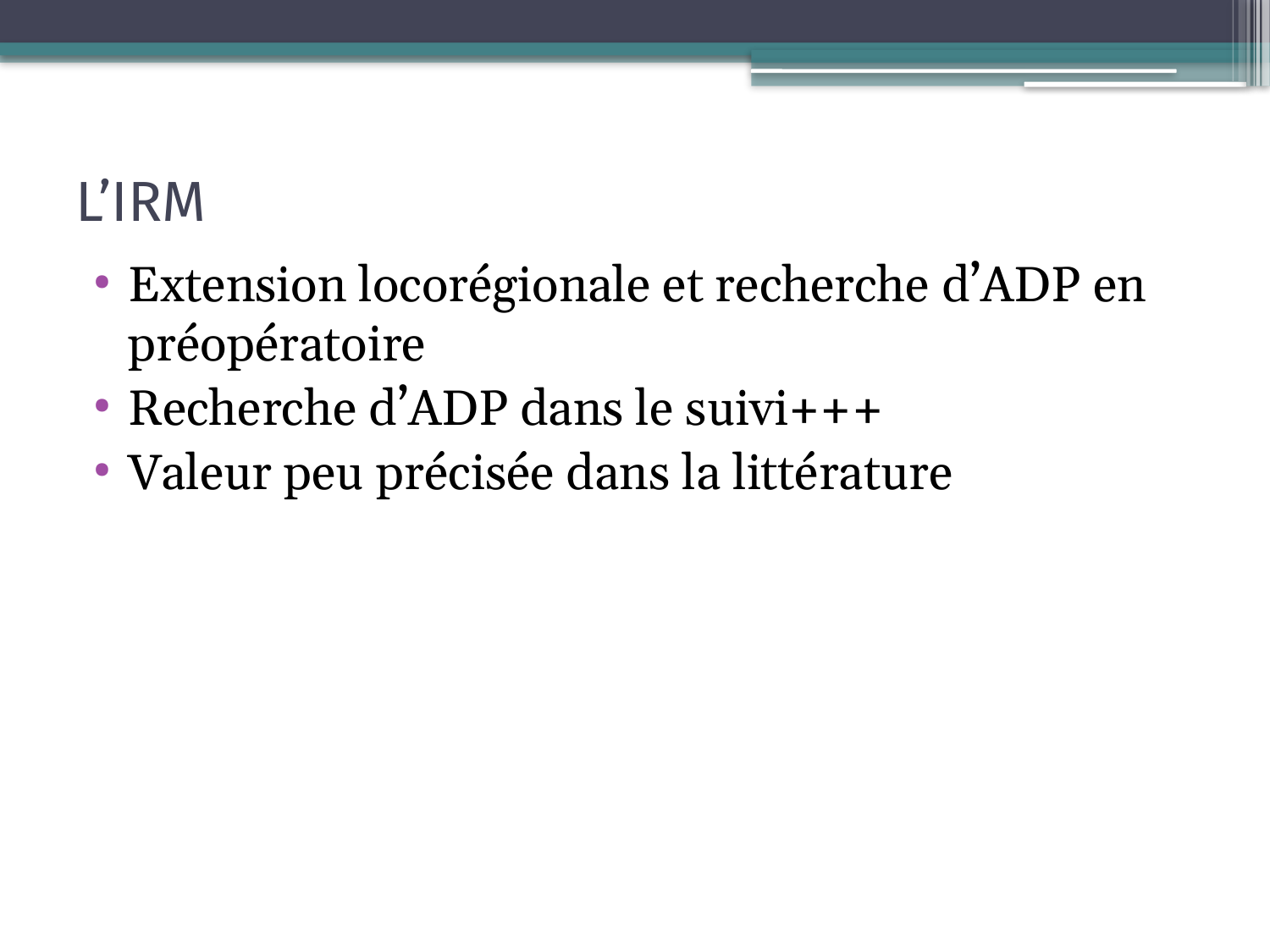

# L’IRM
Extension locorégionale et recherche d’ADP en préopératoire
Recherche d’ADP dans le suivi+++
Valeur peu précisée dans la littérature